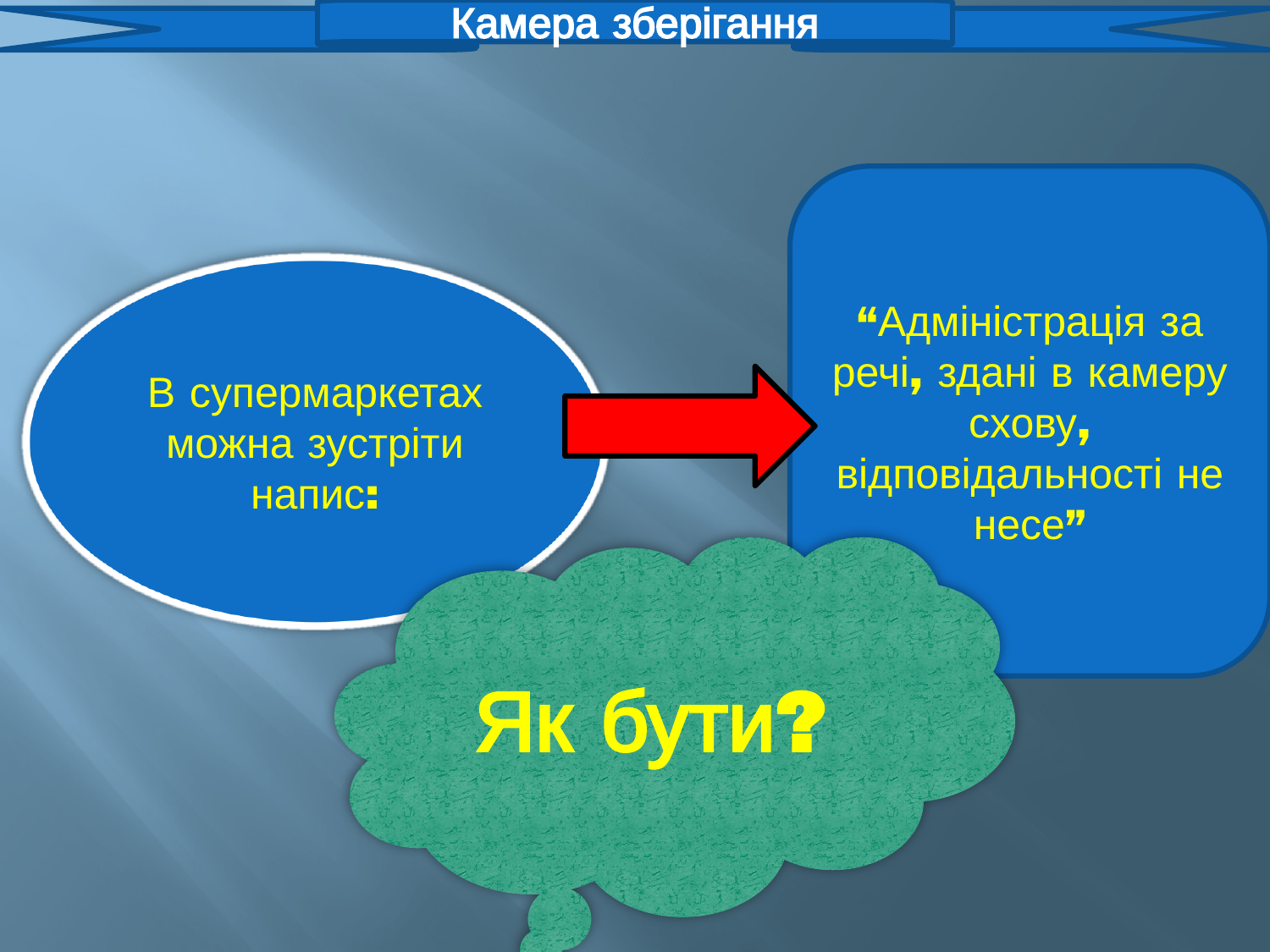

Камера зберігання
“Адміністрація за речі, здані в камеру схову, відповідальності не несе”
В супермаркетах можна зустріти напис:

Як бути?